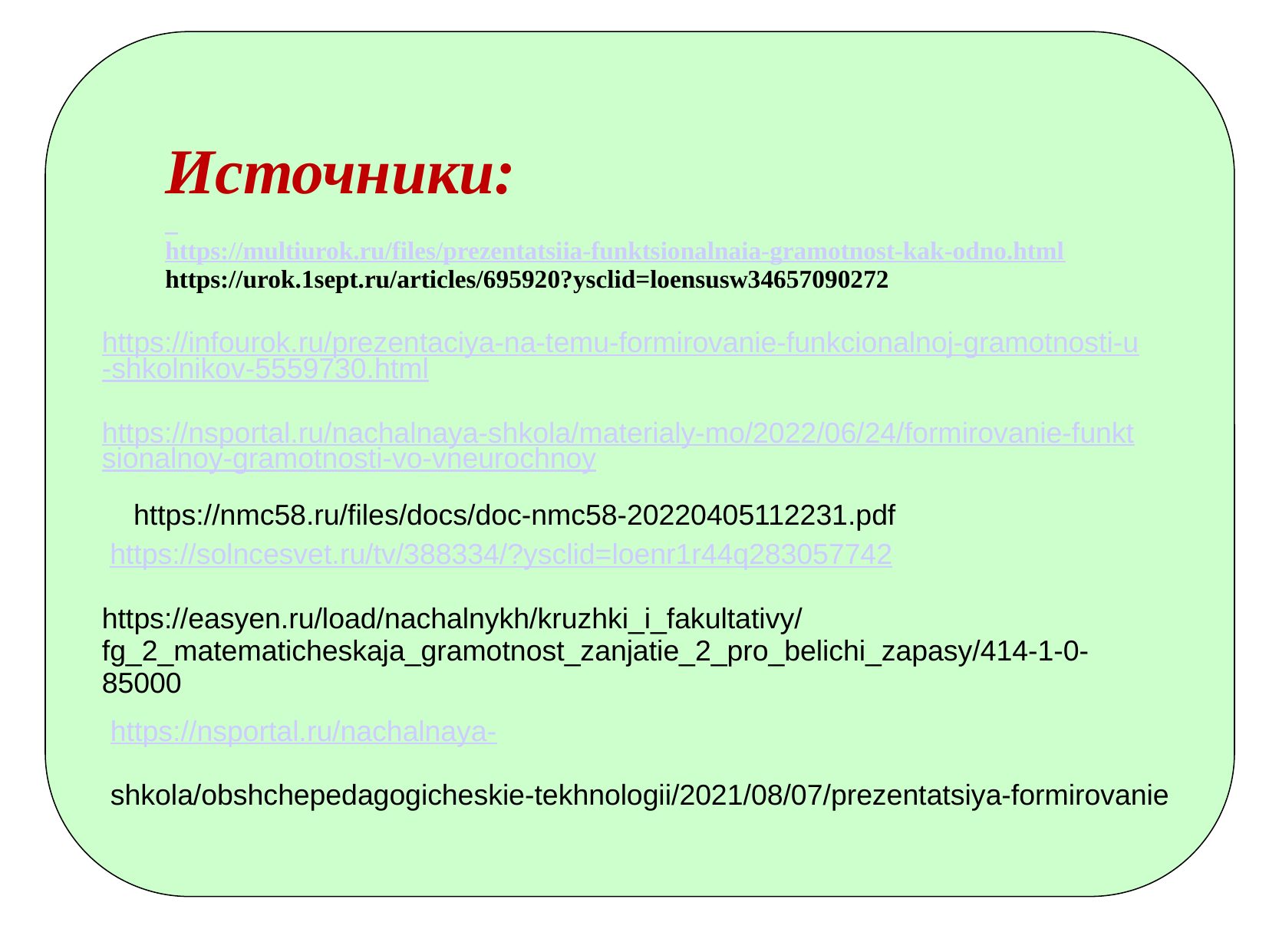

Источники:
_
https://multiurok.ru/files/prezentatsiia-funktsionalnaia-gramotnost-kak-odno.html
https://urok.1sept.ru/articles/695920?ysclid=loensusw34657090272
https://infourok.ru/prezentaciya-na-temu-formirovanie-funkcionalnoj-gramotnosti-u-shkolnikov-5559730.html

https://nsportal.ru/nachalnaya-shkola/materialy-mo/2022/06/24/formirovanie-funktsionalnoy-gramotnosti-vo-vneurochnoy

 https://solncesvet.ru/tv/388334/?ysclid=loenr1r44q283057742

https://easyen.ru/load/nachalnykh/kruzhki_i_fakultativy/fg_2_matematicheskaja_gramotnost_zanjatie_2_pro_belichi_zapasy/414-1-0-85000
https://nmc58.ru/files/docs/doc-nmc58-20220405112231.pdf
https://nsportal.ru/nachalnaya-

shkola/obshchepedagogicheskie-tekhnologii/2021/08/07/prezentatsiya-formirovanie